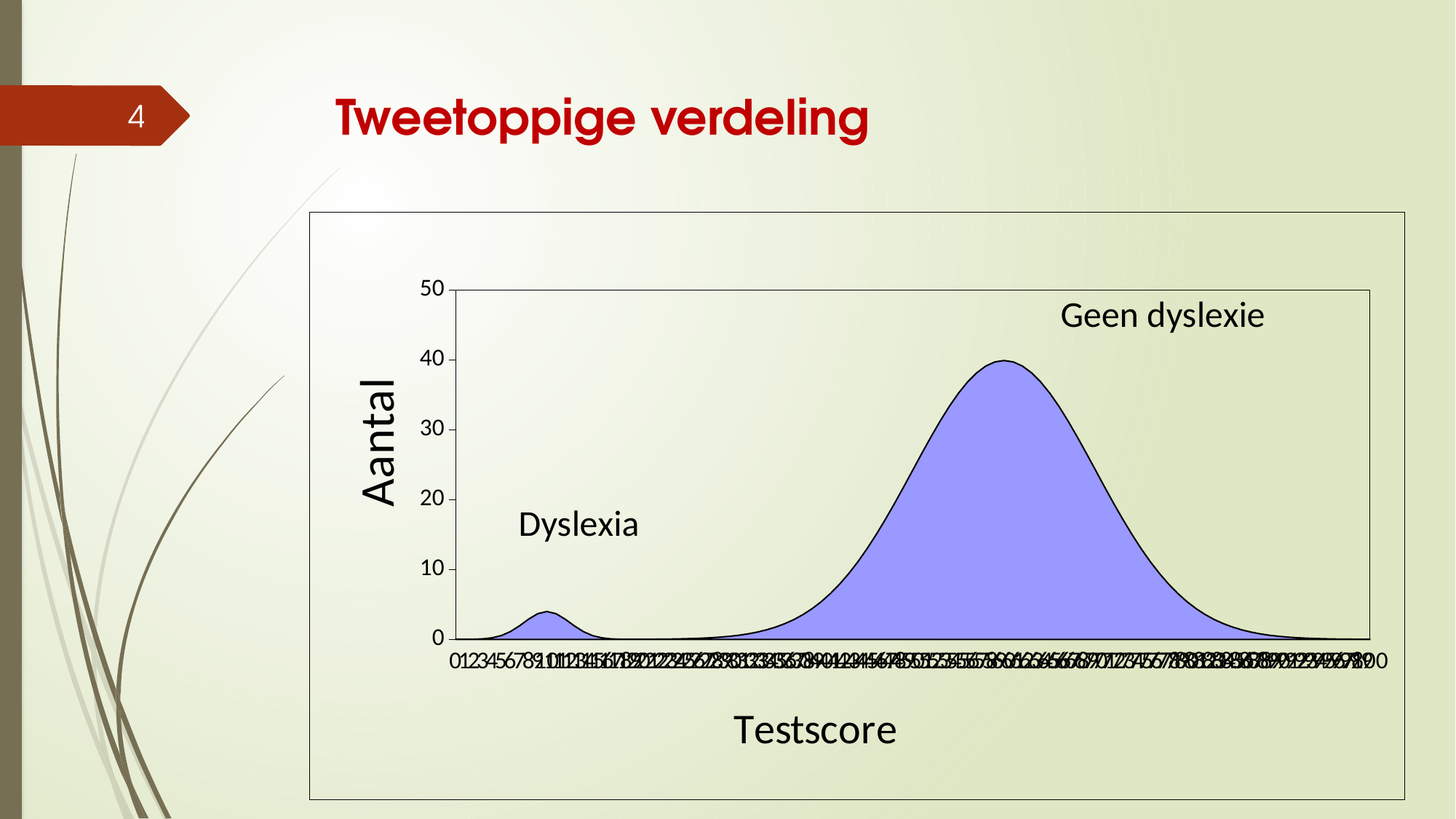

# Tweetoppige verdeling
4

### Chart

| Category |  |
|---|---|
| 0.0 | 0.00133830225764885 |
| 1.0 | 0.00611901930113772 |
| 2.0 | 0.0238408820146484 |
| 3.0 | 0.0791545158297997 |
| 4.0 | 0.223945302948429 |
| 5.0 | 0.539909665131881 |
| 6.0 | 1.109208346794555 |
| 7.0 | 1.941860549832129 |
| 8.0 | 2.896915527614817 |
| 9.0 | 3.682701403033233 |
| 10.0 | 3.989422804014327 |
| 11.0 | 3.682701403033233 |
| 12.0 | 2.896915527614817 |
| 13.0 | 1.941860549832129 |
| 14.0 | 1.109208346794555 |
| 15.0 | 0.539909665131881 |
| 16.0 | 0.223945302948429 |
| 17.0 | 0.0791545158297997 |
| 18.0 | 0.0238408820146484 |
| 19.0 | 0.00611901930113772 |
| 20.0 | 0.0133830225764885 |
| 21.0 | 0.0198655471392773 |
| 22.0 | 0.029194692579146 |
| 23.0 | 0.0424780270550751 |
| 24.0 | 0.0611901930113772 |
| 25.0 | 0.087268269504576 |
| 26.0 | 0.123221916847302 |
| 27.0 | 0.172256893905368 |
| 28.0 | 0.238408820146484 |
| 29.0 | 0.326681905619992 |
| 30.0 | 0.443184841193801 |
| 31.0 | 0.595253241977585 |
| 32.0 | 0.791545158297997 |
| 33.0 | 1.04209348144226 |
| 34.0 | 1.358296923368561 |
| 35.0 | 1.752830049356854 |
| 36.0 | 2.239453029484276 |
| 37.0 | 2.832703774160119 |
| 38.0 | 3.547459284623142 |
| 39.0 | 4.398359598042719 |
| 40.0 | 5.399096651318806 |
| 41.0 | 6.56158147746766 |
| 42.0 | 7.895015830089365 |
| 43.0 | 9.4049077376887 |
| 44.0 | 11.09208346794555 |
| 45.0 | 12.95175956658917 |
| 46.0 | 14.9727465635745 |
| 47.0 | 17.13685920478073 |
| 48.0 | 19.41860549832128 |
| 49.0 | 21.78521770325505 |
| 50.0 | 24.19707245191434 |
| 51.0 | 26.60852498987548 |
| 52.0 | 28.96915527614827 |
| 53.0 | 31.22539333667612 |
| 54.0 | 33.32246028917996 |
| 55.0 | 35.20653267643 |
| 56.0 | 36.82701403033229 |
| 57.0 | 38.13878154605241 |
| 58.0 | 39.10426939754559 |
| 59.0 | 39.69525474770117 |
| 60.0 | 39.89422804014328 |
| 61.0 | 39.69525474770117 |
| 62.0 | 39.10426939754559 |
| 63.0 | 38.13878154605241 |
| 64.0 | 36.82701403033229 |
| 65.0 | 35.20653267643 |
| 66.0 | 33.32246028917996 |
| 67.0 | 31.22539333667612 |
| 68.0 | 28.96915527614827 |
| 69.0 | 26.60852498987548 |
| 70.0 | 24.19707245191434 |
| 71.0 | 21.78521770325505 |
| 72.0 | 19.41860549832128 |
| 73.0 | 17.13685920478073 |
| 74.0 | 14.9727465635745 |
| 75.0 | 12.95175956658917 |
| 76.0 | 11.09208346794555 |
| 77.0 | 9.4049077376887 |
| 78.0 | 7.895015830089365 |
| 79.0 | 6.56158147746766 |
| 80.0 | 5.399096651318806 |
| 81.0 | 4.398359598042719 |
| 82.0 | 3.547459284623142 |
| 83.0 | 2.832703774160119 |
| 84.0 | 2.239453029484276 |
| 85.0 | 1.752830049356854 |
| 86.0 | 1.358296923368561 |
| 87.0 | 1.04209348144226 |
| 88.0 | 0.791545158297997 |
| 89.0 | 0.595253241977585 |
| 90.0 | 0.443184841193801 |
| 91.0 | 0.326681905619992 |
| 92.0 | 0.238408820146484 |
| 93.0 | 0.172256893905368 |
| 94.0 | 0.123221916847302 |
| 95.0 | 0.087268269504576 |
| 96.0 | 0.0611901930113772 |
| 97.0 | 0.0424780270550751 |
| 98.0 | 0.029194692579146 |
| 99.0 | 0.0198655471392773 |
| 100.0 | 0.0133830225764885 |